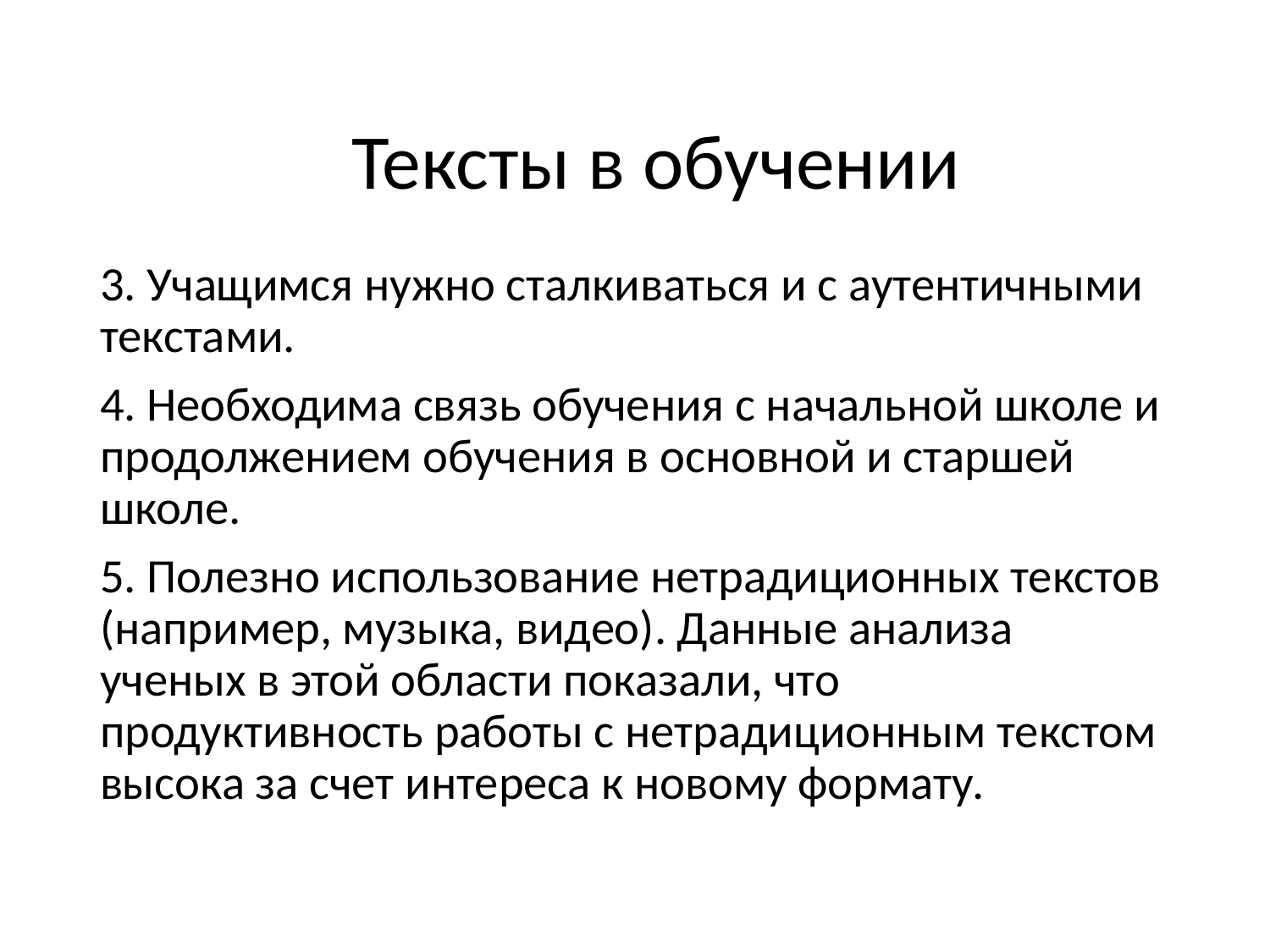

Тексты в обучении
3. Учащимся нужно сталкиваться и с аутентичными текстами.
4. Необходима связь обучения с начальной школе и продолжением обучения в основной и старшей школе.
5. Полезно использование нетрадиционных текстов (например, музыка, видео). Данные анализа ученых в этой области показали, что продуктивность работы с нетрадиционным текстом высока за счет интереса к новому формату.